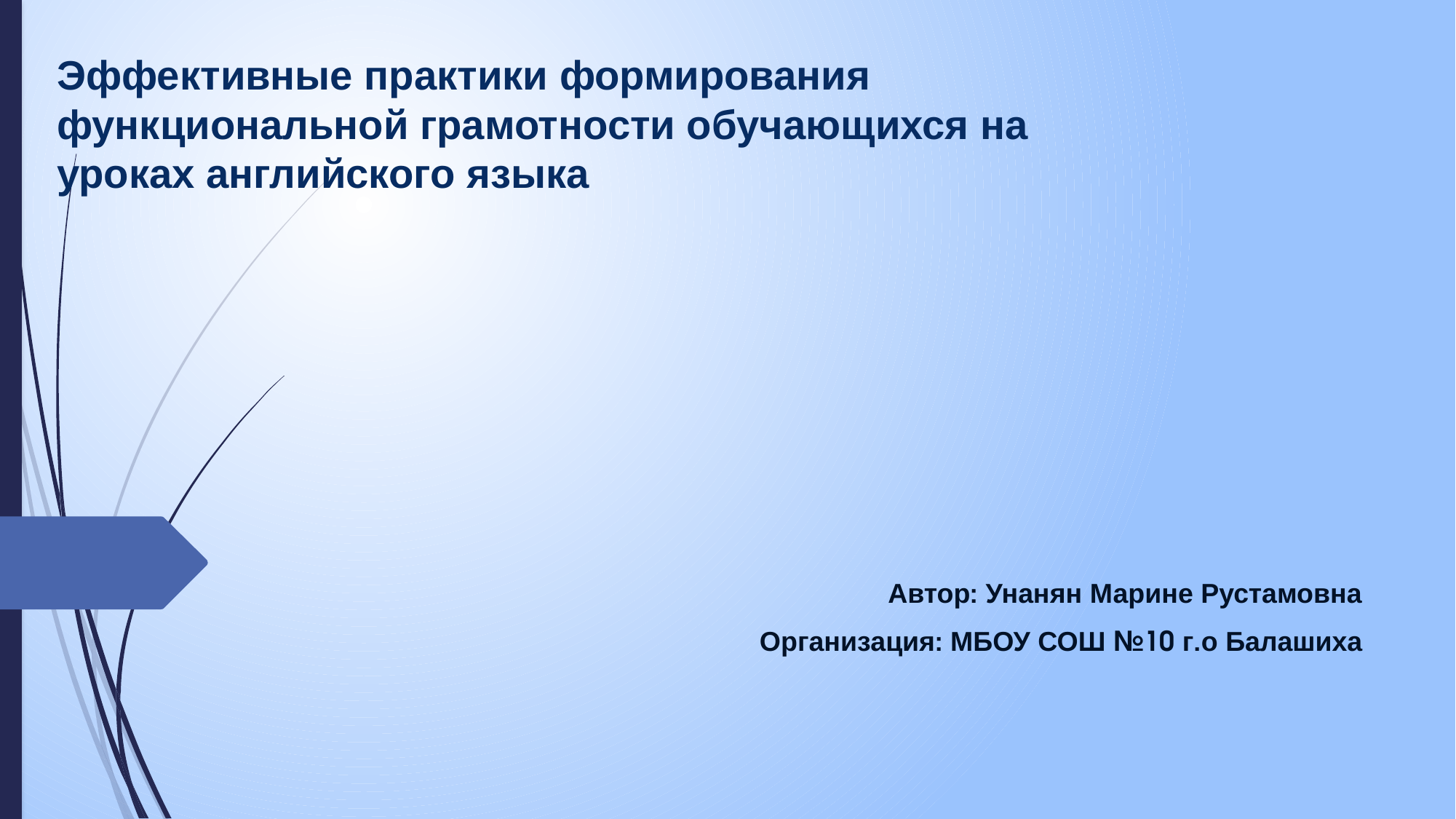

# Эффективные практики формирования функциональной грамотности обучающихся на уроках английского языка
Автор: Унанян Марине Рустамовна
Организация: МБОУ СОШ №10 г.о Балашиха